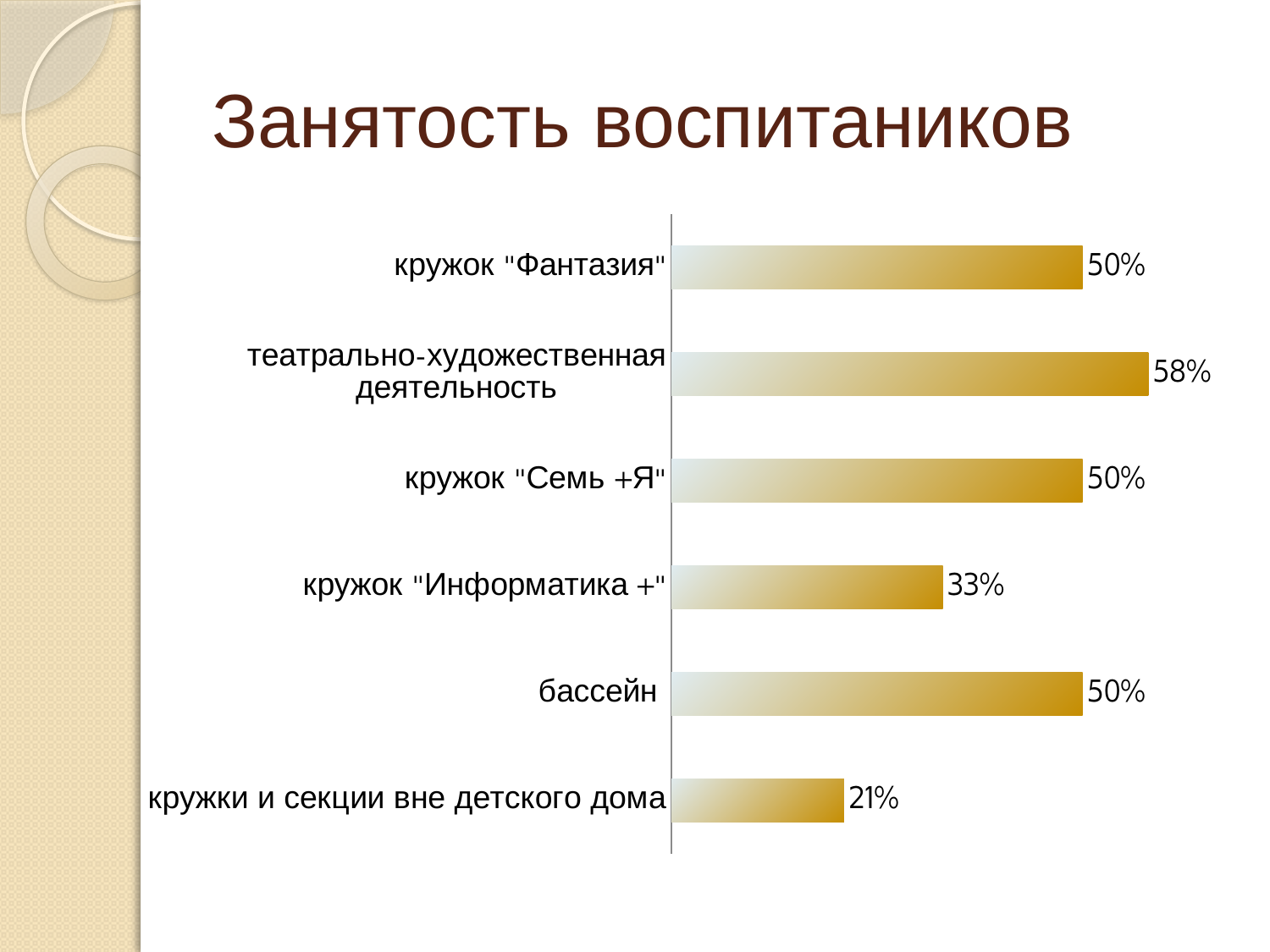

# Занятость воспитаников

### Chart

| Category | Столбец1 |
|---|---|
| кружки и секции вне детского дома | 0.21000000000000002 |
| бассейн  | 0.5 |
| кружок "Информатика +" | 0.33000000000000007 |
| кружок "Семь +Я" | 0.5 |
| театрально-художественная деятельность | 0.5800000000000001 |
| кружок "Фантазия" | 0.5 |